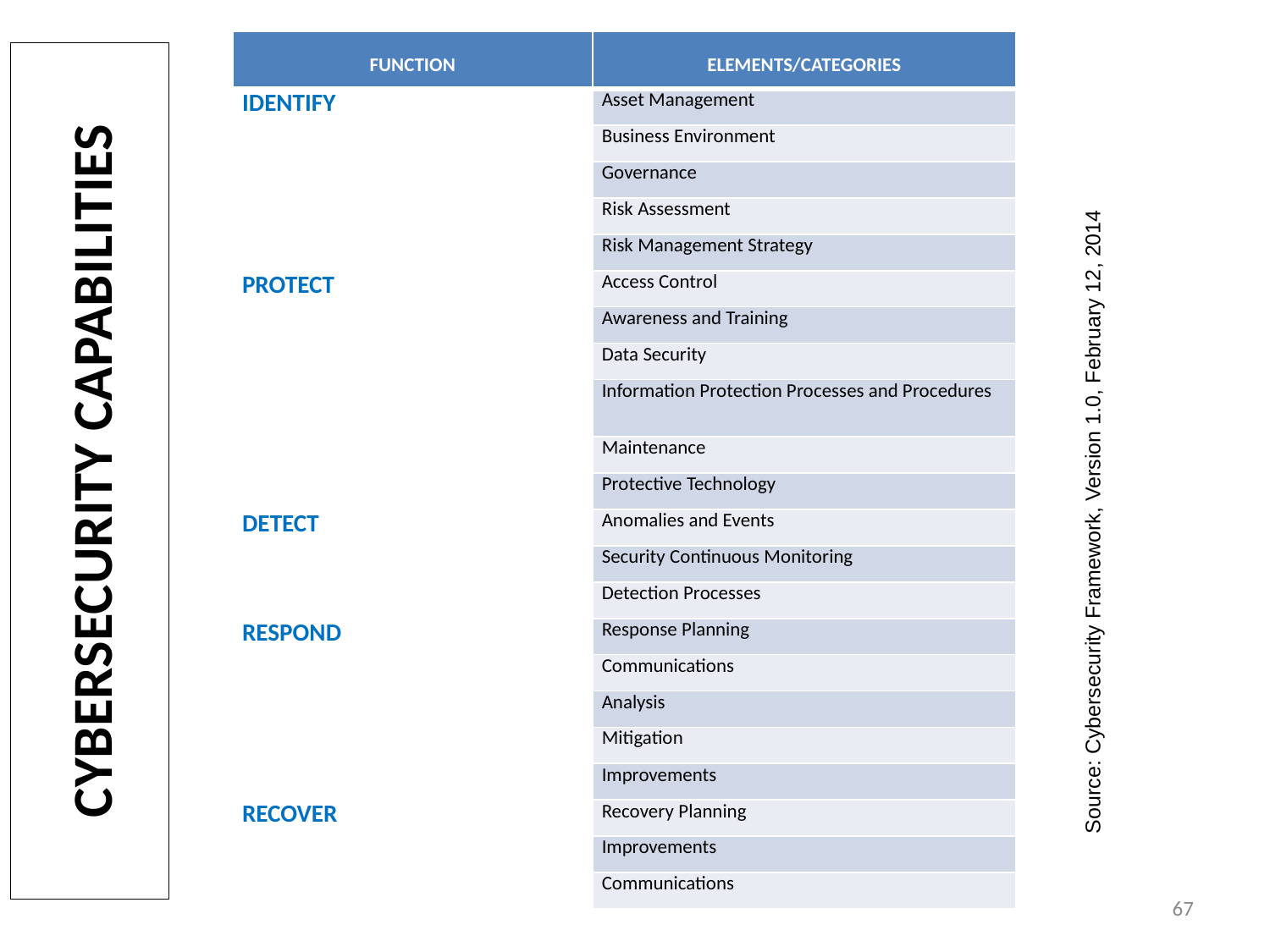

| FUNCTION | ELEMENTS/CATEGORIES |
| --- | --- |
| IDENTIFY | Asset Management |
|  | Business Environment |
|  | Governance |
|  | Risk Assessment |
|  | Risk Management Strategy |
| PROTECT | Access Control |
|  | Awareness and Training |
|  | Data Security |
|  | Information Protection Processes and Procedures |
|  | Maintenance |
|  | Protective Technology |
| DETECT | Anomalies and Events |
|  | Security Continuous Monitoring |
|  | Detection Processes |
| RESPOND | Response Planning |
|  | Communications |
|  | Analysis |
|  | Mitigation |
|  | Improvements |
| RECOVER | Recovery Planning |
|  | Improvements |
|  | Communications |
# CYBERSECURITY CAPABILITIES
Source: Cybersecurity Framework, Version 1.0, February 12, 2014
67